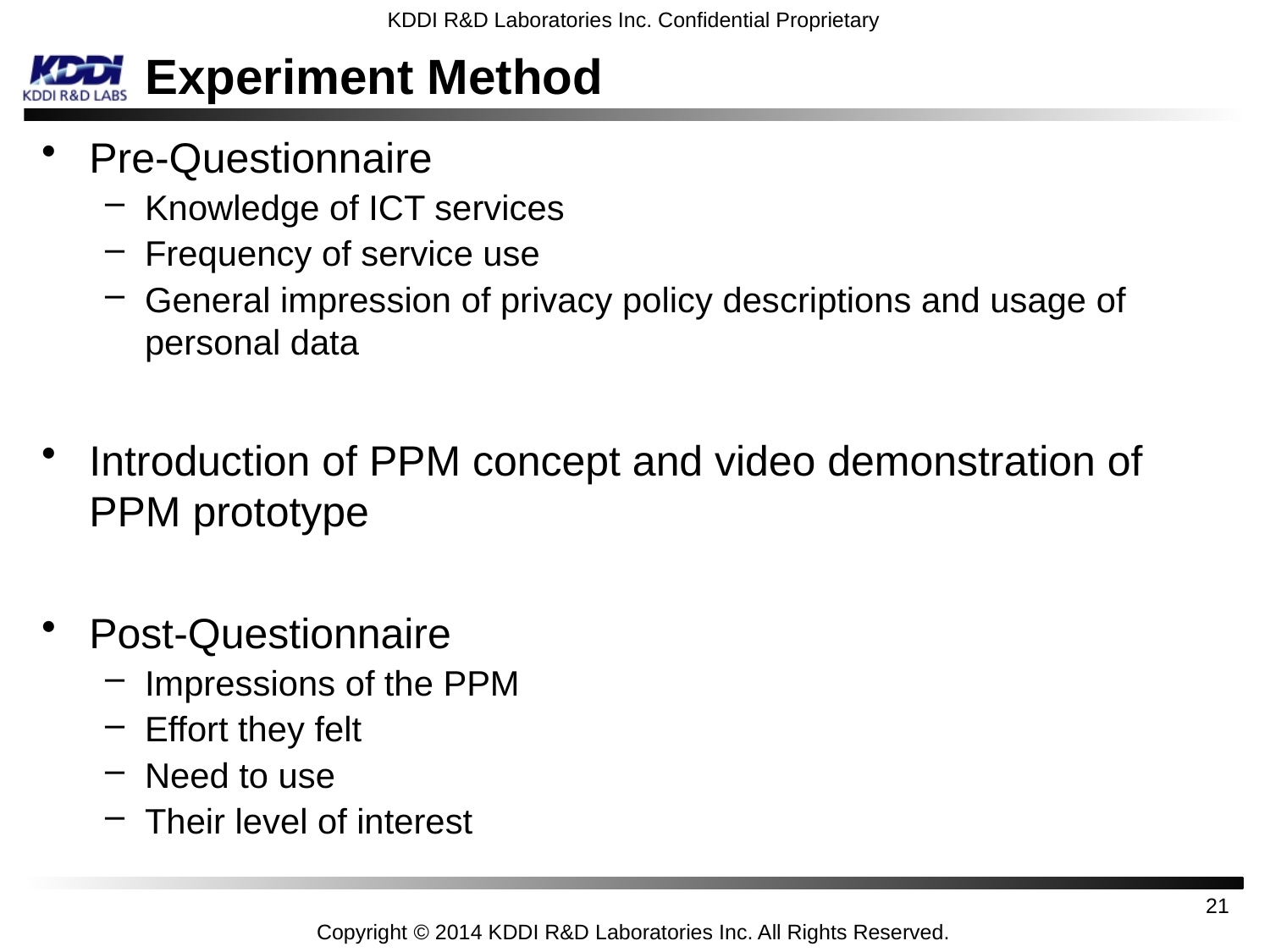

# Experiment Method
Pre-Questionnaire
Knowledge of ICT services
Frequency of service use
General impression of privacy policy descriptions and usage of personal data

Introduction of PPM concept and video demonstration of PPM prototype

Post-Questionnaire
Impressions of the PPM
Effort they felt
Need to use
Their level of interest
21